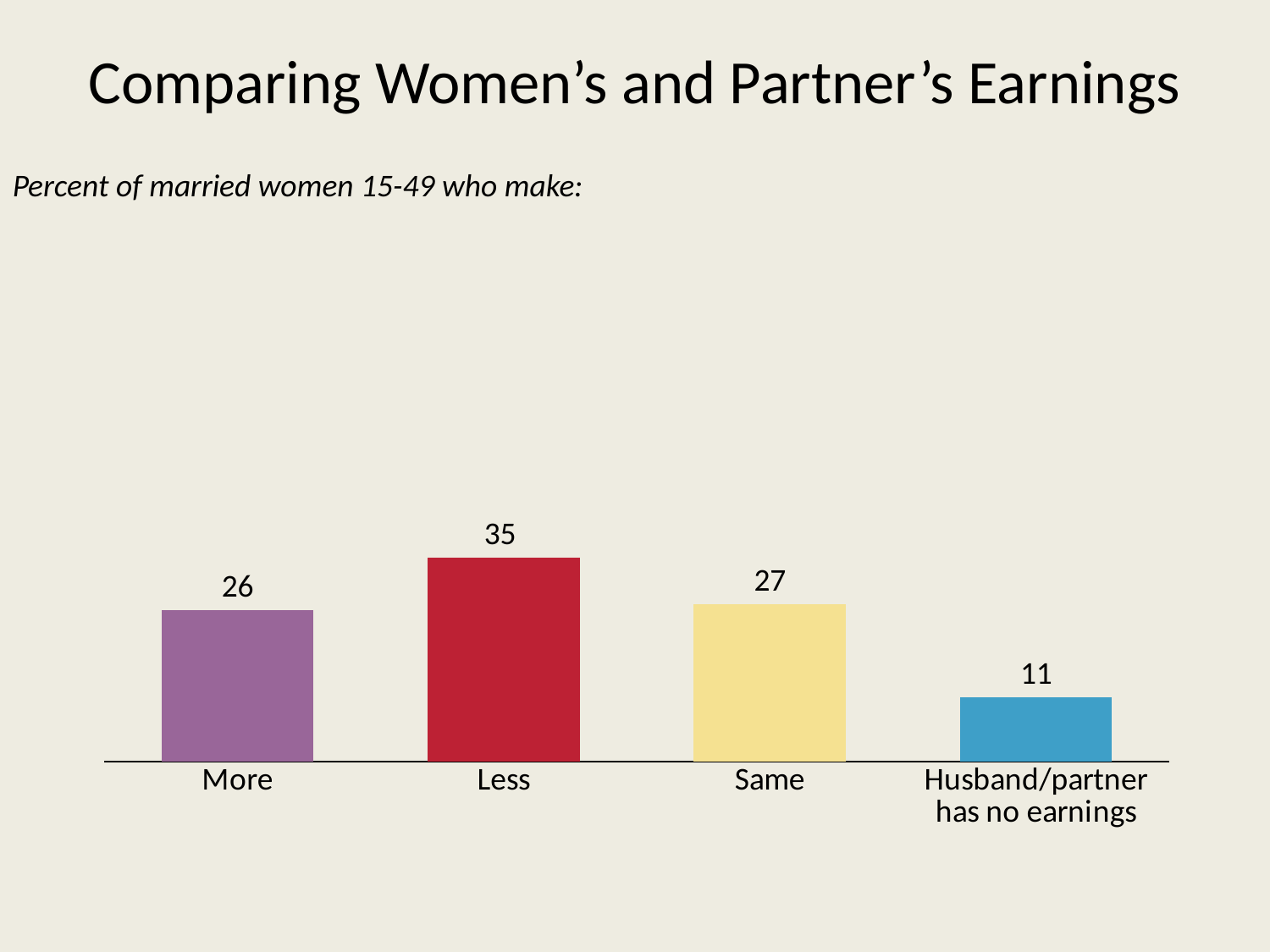

# Comparing Women’s and Partner’s Earnings
Percent of married women 15-49 who make:

### Chart

| Category | East |
|---|---|
| More | 26.0 |
| Less | 35.0 |
| Same | 27.0 |
| Husband/partner has no earnings | 11.0 |